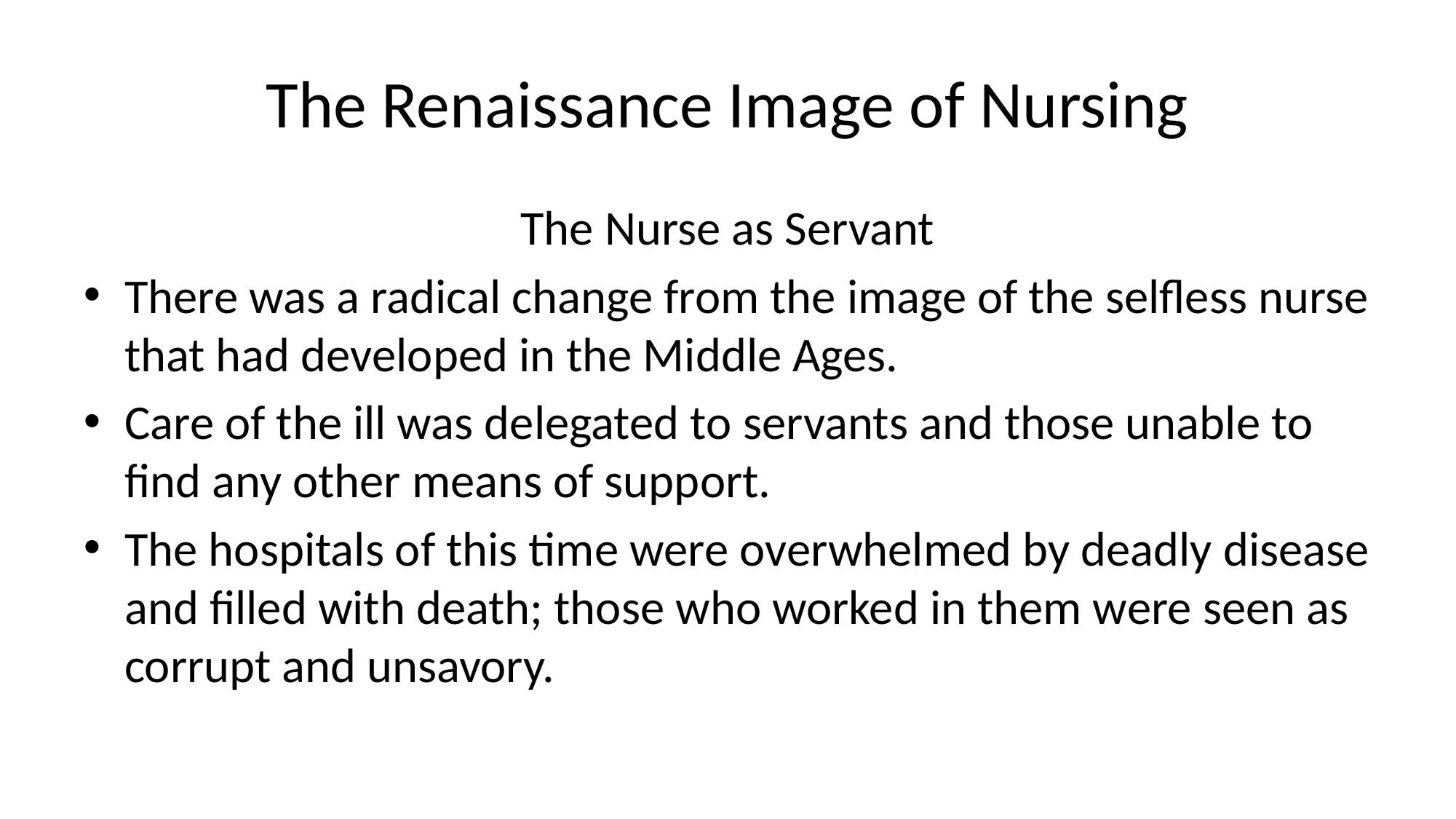

# The Renaissance Image of Nursing
The Nurse as Servant
There was a radical change from the image of the selfless nurse that had developed in the Middle Ages.
Care of the ill was delegated to servants and those unable to find any other means of support.
The hospitals of this time were overwhelmed by deadly disease and filled with death; those who worked in them were seen as corrupt and unsavory.